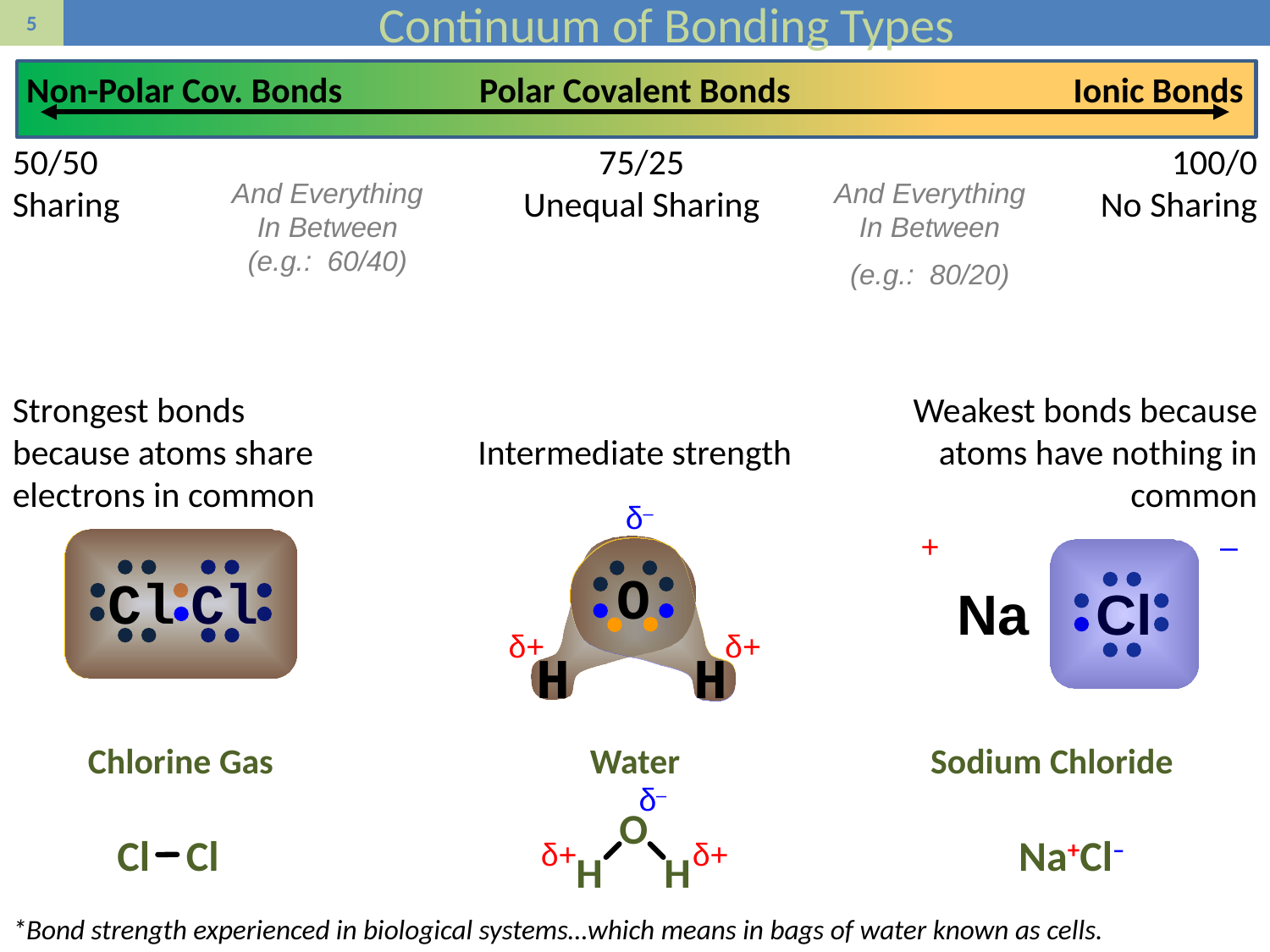

# Continuum of Bonding Types
Non-Polar Cov. Bonds

Polar Covalent Bonds
Ionic Bonds
50/50 Sharing
75/25
Unequal Sharing
100/0
No Sharing
And Everything In Between (e.g.:  60/40)
And Everything In Between
(e.g.:  80/20)
Strongest bonds because atoms share electrons in common
Weakest bonds because atoms have nothing in common
Intermediate strength
δ–

O

δ+
δ+
H
H
+
–

Na
Cl

Cl

Cl

Chlorine Gas
Water
Sodium Chloride
δ–
O
H
H
δ+
δ+
Cl
Cl
Na+Cl–
*Bond strength experienced in biological systems…which means in bags of water known as cells.